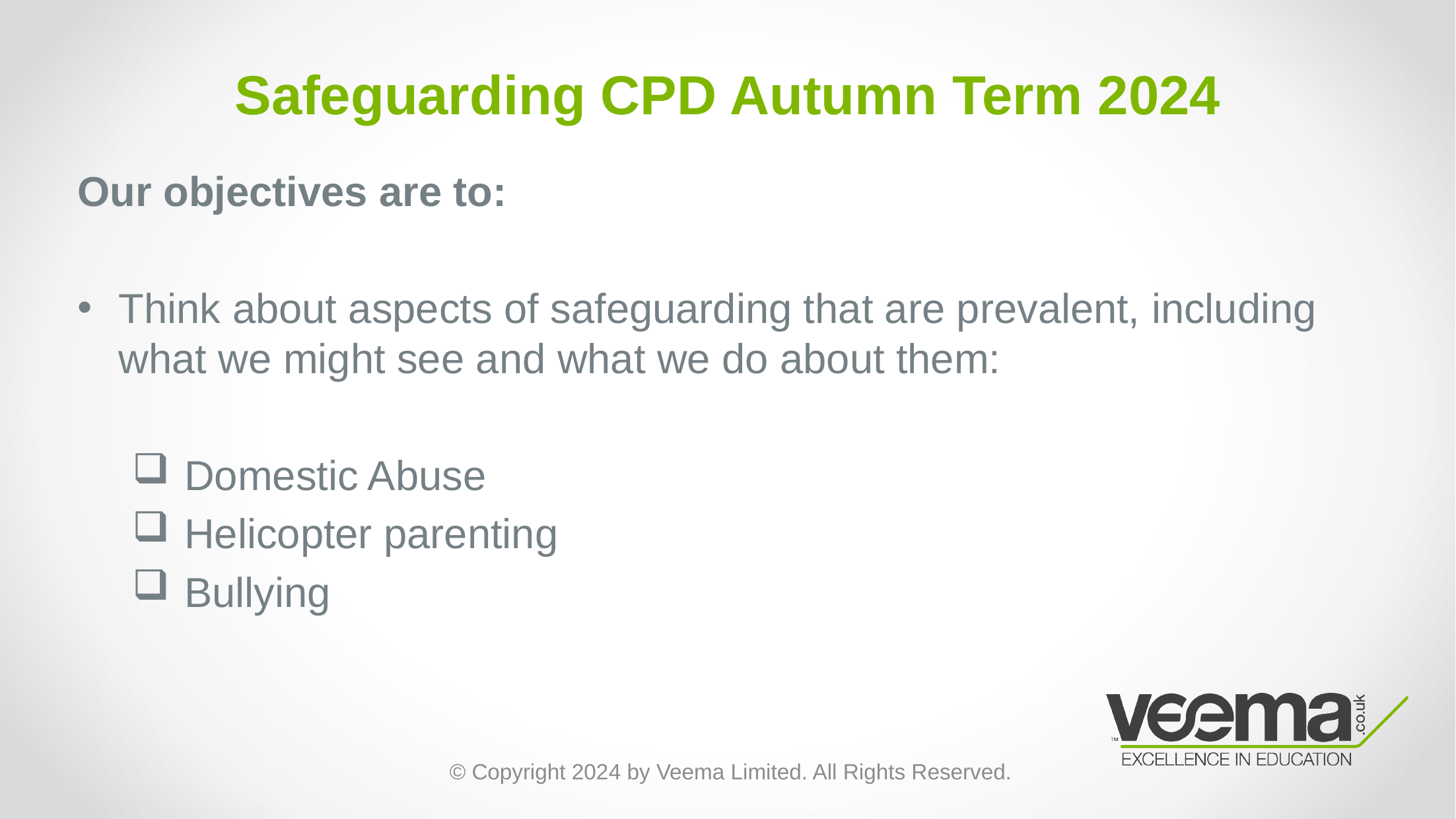

# Safeguarding CPD Autumn Term 2024
Our objectives are to:

Think about aspects of safeguarding that are prevalent, including what we might see and what we do about them:

Domestic Abuse
Helicopter parenting
Bullying